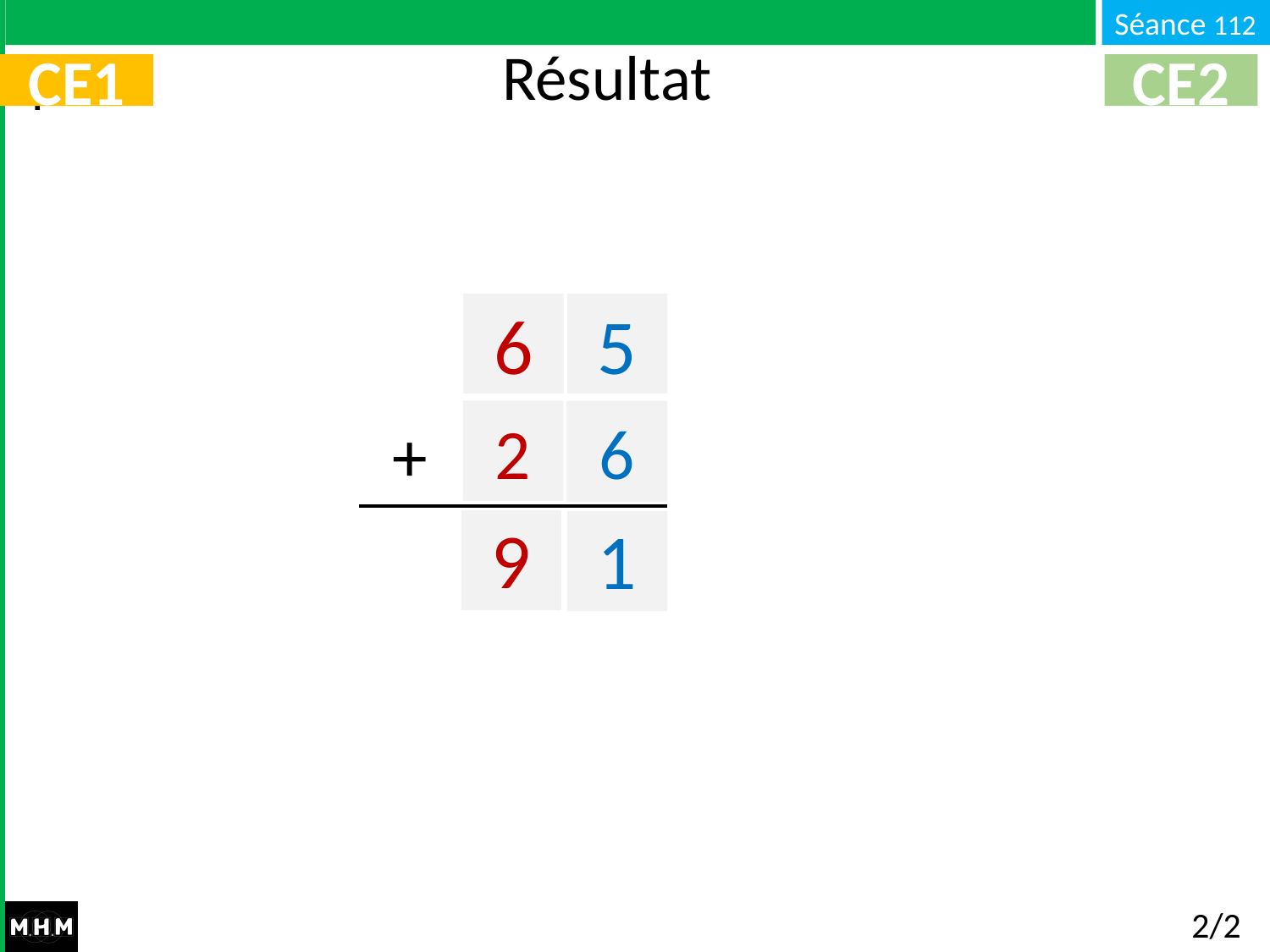

# Résultat
CE1
CE2
6
5
+
2
…
6
…
9
1
2/2